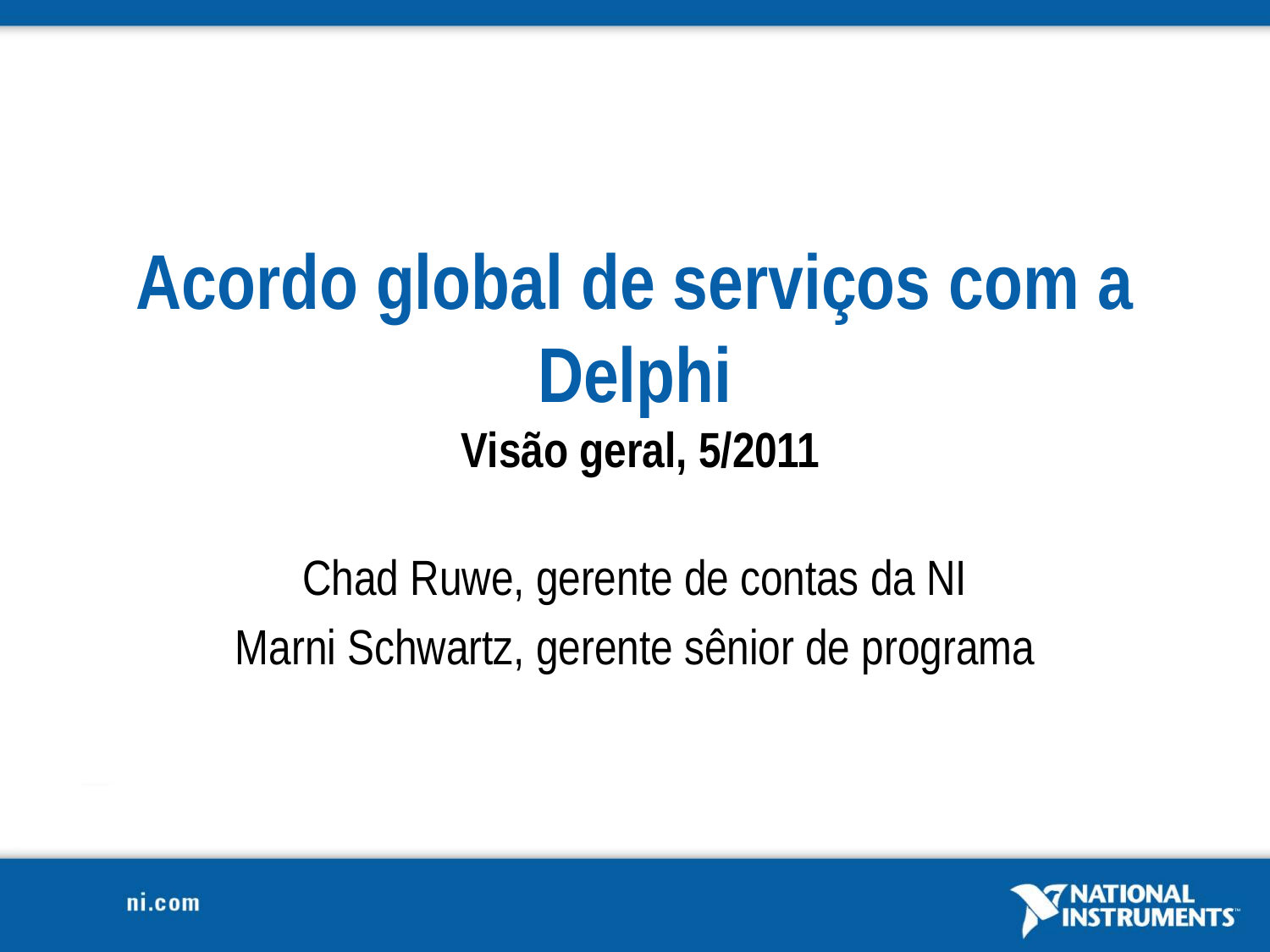

# Acordo global de serviços com a Delphi Visão geral, 5/2011
Chad Ruwe, gerente de contas da NI
Marni Schwartz, gerente sênior de programa